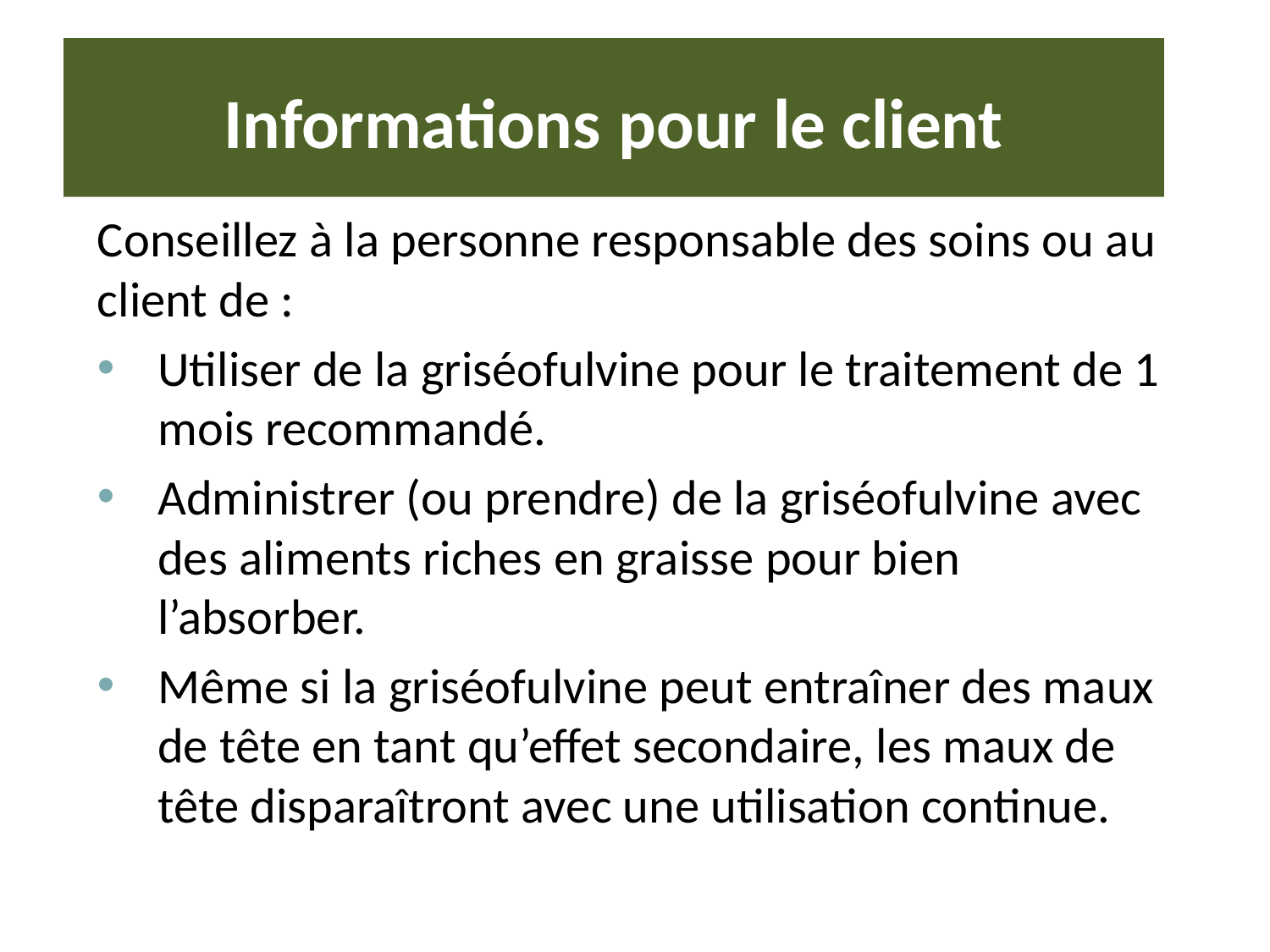

# Informations pour le client
Conseillez à la personne responsable des soins ou au client de :
Utiliser de la griséofulvine pour le traitement de 1 mois recommandé.
Administrer (ou prendre) de la griséofulvine avec des aliments riches en graisse pour bien l’absorber.
Même si la griséofulvine peut entraîner des maux de tête en tant qu’effet secondaire, les maux de tête disparaîtront avec une utilisation continue.